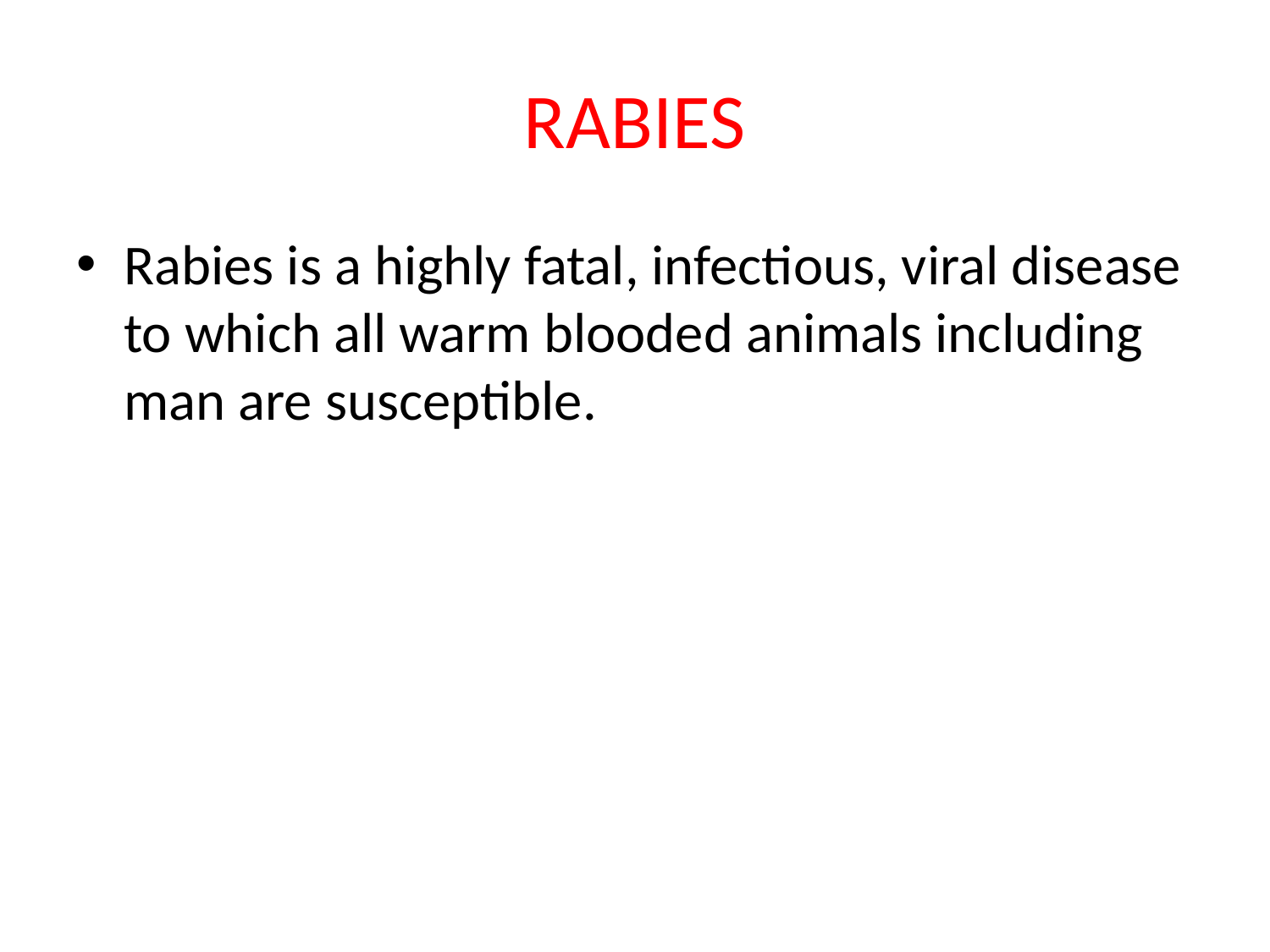

# RABIES
Rabies is a highly fatal, infectious, viral disease to which all warm blooded animals including man are susceptible.